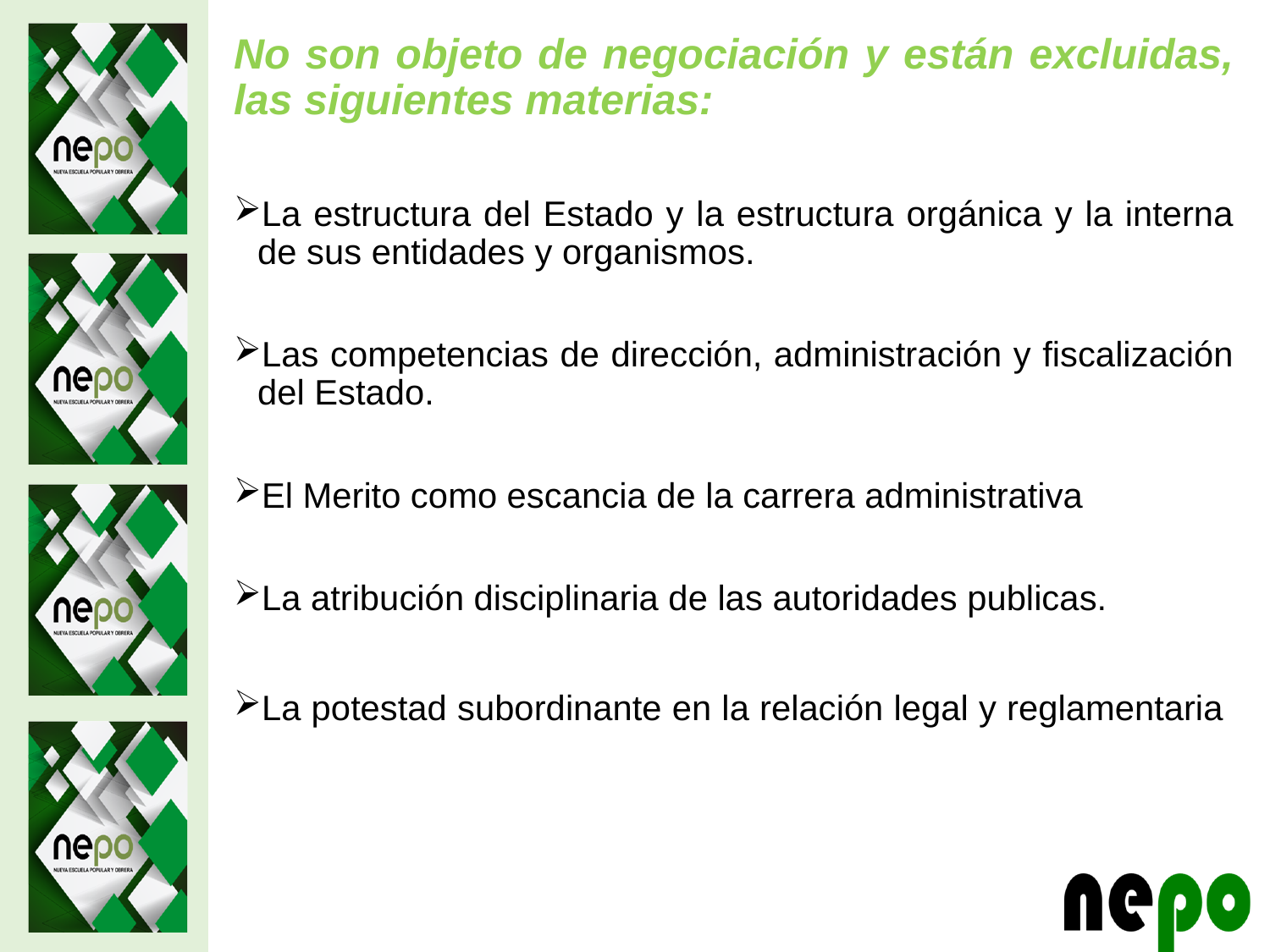

No son objeto de negociación y están excluidas, las siguientes materias:

La estructura del Estado y la estructura orgánica y la interna de sus entidades y organismos.

Las competencias de dirección, administración y fiscalización del Estado.

El Merito como escancia de la carrera administrativa

La atribución disciplinaria de las autoridades publicas.

La potestad subordinante en la relación legal y reglamentaria